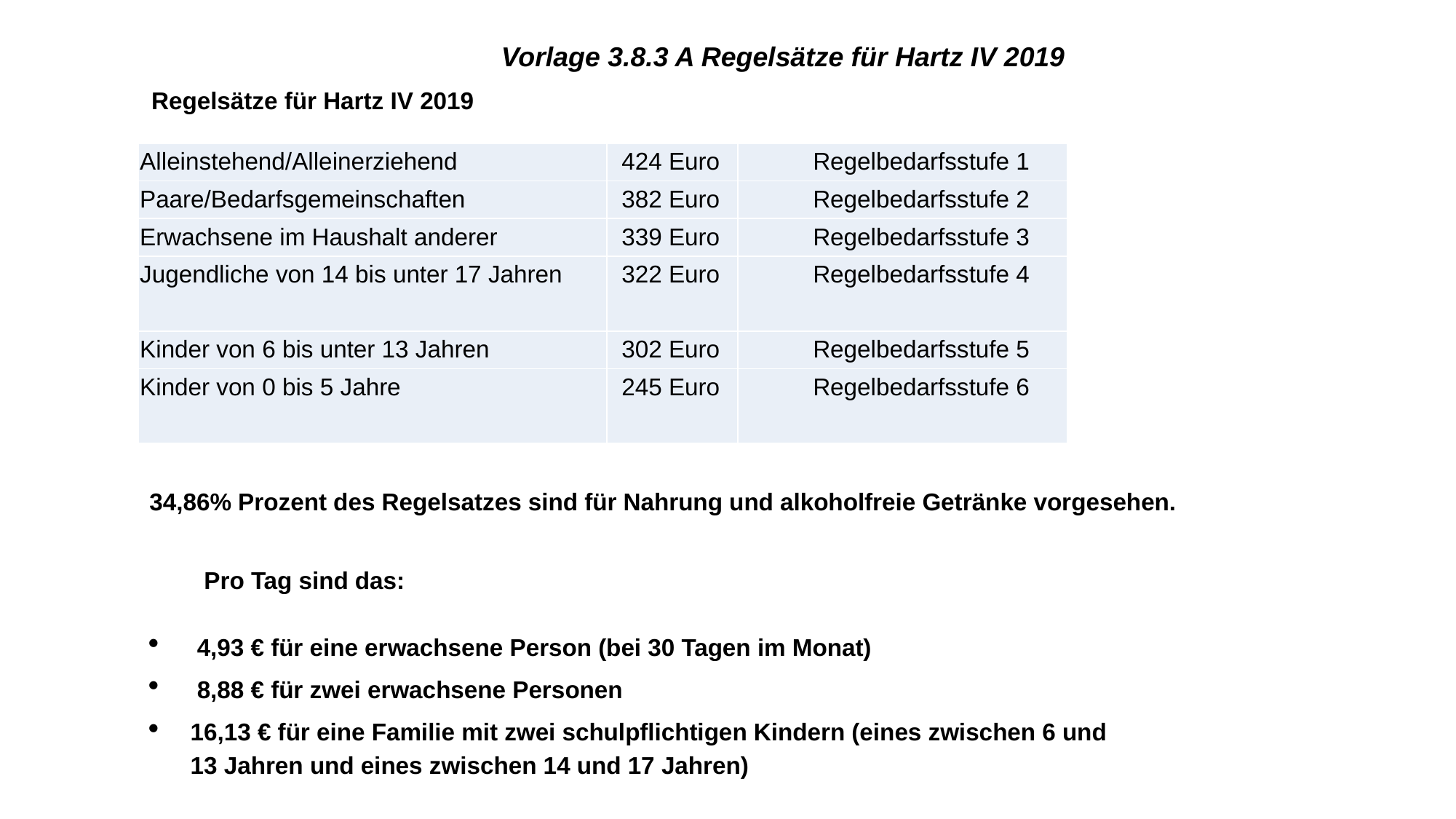

Vorlage 3.8.3 A Regelsätze für Hartz IV 2019
Regelsätze für Hartz IV 2019
| Alleinstehend/Alleinerziehend | 424 Euro | Regelbedarfsstufe 1 |
| --- | --- | --- |
| Paare/Bedarfsgemeinschaften | 382 Euro | Regelbedarfsstufe 2 |
| Erwachsene im Haushalt anderer | 339 Euro | Regelbedarfsstufe 3 |
| Jugendliche von 14 bis unter 17 Jahren | 322 Euro | Regelbedarfsstufe 4 |
| Kinder von 6 bis unter 13 Jahren | 302 Euro | Regelbedarfsstufe 5 |
| Kinder von 0 bis 5 Jahre | 245 Euro | Regelbedarfsstufe 6 |
34,86% Prozent des Regelsatzes sind für Nahrung und alkoholfreie Getränke vorgesehen.
Pro Tag sind das:

 4,93 € für eine erwachsene Person (bei 30 Tagen im Monat)
 8,88 € für zwei erwachsene Personen
16,13 € für eine Familie mit zwei schulpflichtigen Kindern (eines zwischen 6 und 13 Jahren und eines zwischen 14 und 17 Jahren)